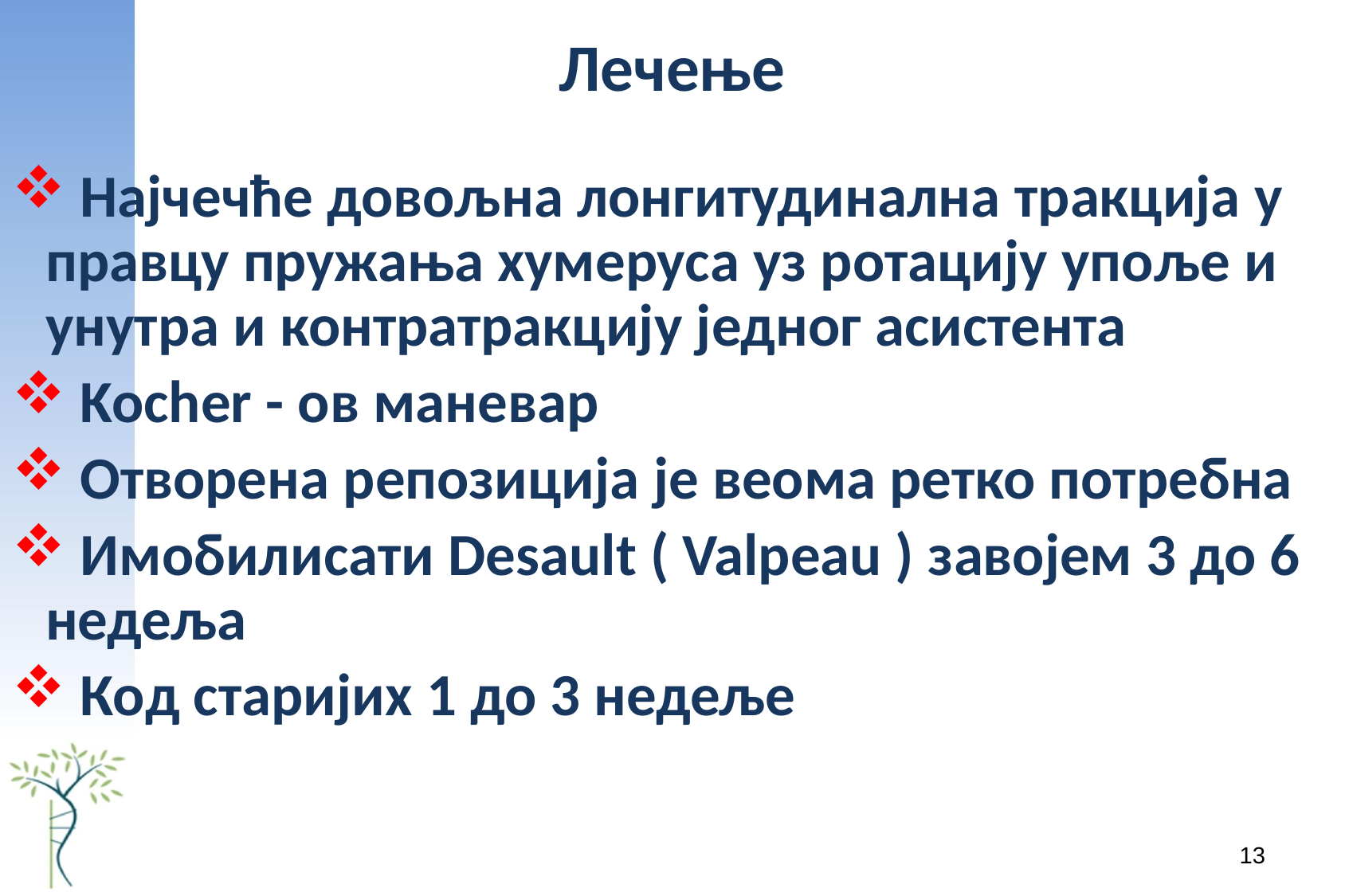

# Лечење
 Најчечће довољна лонгитудинална тракција у правцу пружања хумеруса уз ротацију упоље и унутра и контратракцију једног асистента
 Kocher - ов маневар
 Отворена репозиција је веома ретко потребна
 Имобилисати Desault ( Valpeau ) завојем 3 до 6 недеља
 Код старијих 1 до 3 недеље
13